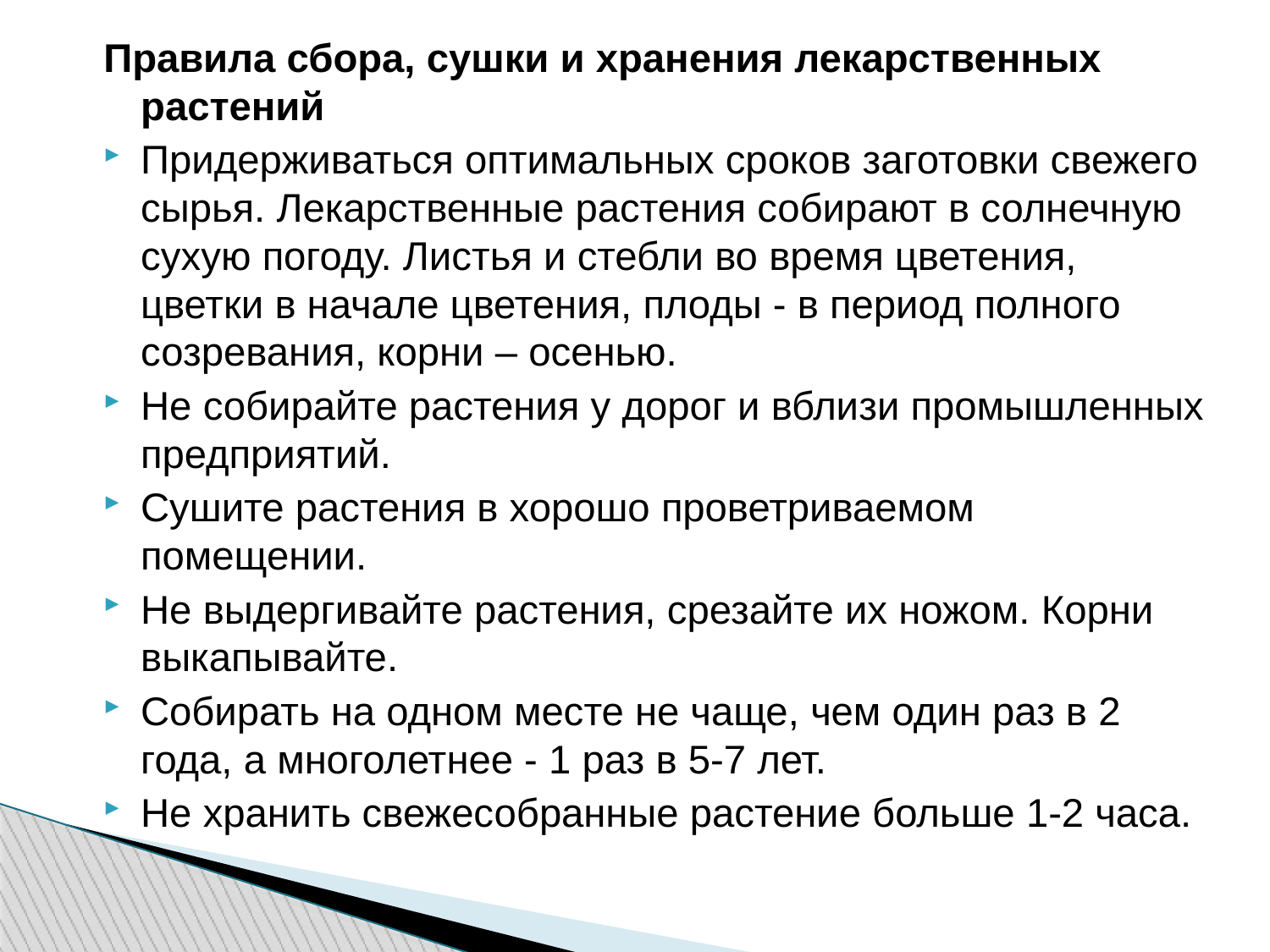

# Правила сбора, сушки и хранения лекарственных растений
Придерживаться оптимальных сроков заготовки свежего сырья. Лекарственные растения собирают в солнечную сухую погоду. Листья и стебли во время цветения, цветки в начале цветения, плоды - в период полного созревания, корни – осенью.
Не собирайте растения у дорог и вблизи промышленных предприятий.
Сушите растения в хорошо проветриваемом помещении.
Не выдергивайте растения, срезайте их ножом. Корни выкапывайте.
Собирать на одном месте не чаще, чем один раз в 2 года, а многолетнее - 1 раз в 5-7 лет.
Не хранить свежесобранные растение больше 1-2 часа.